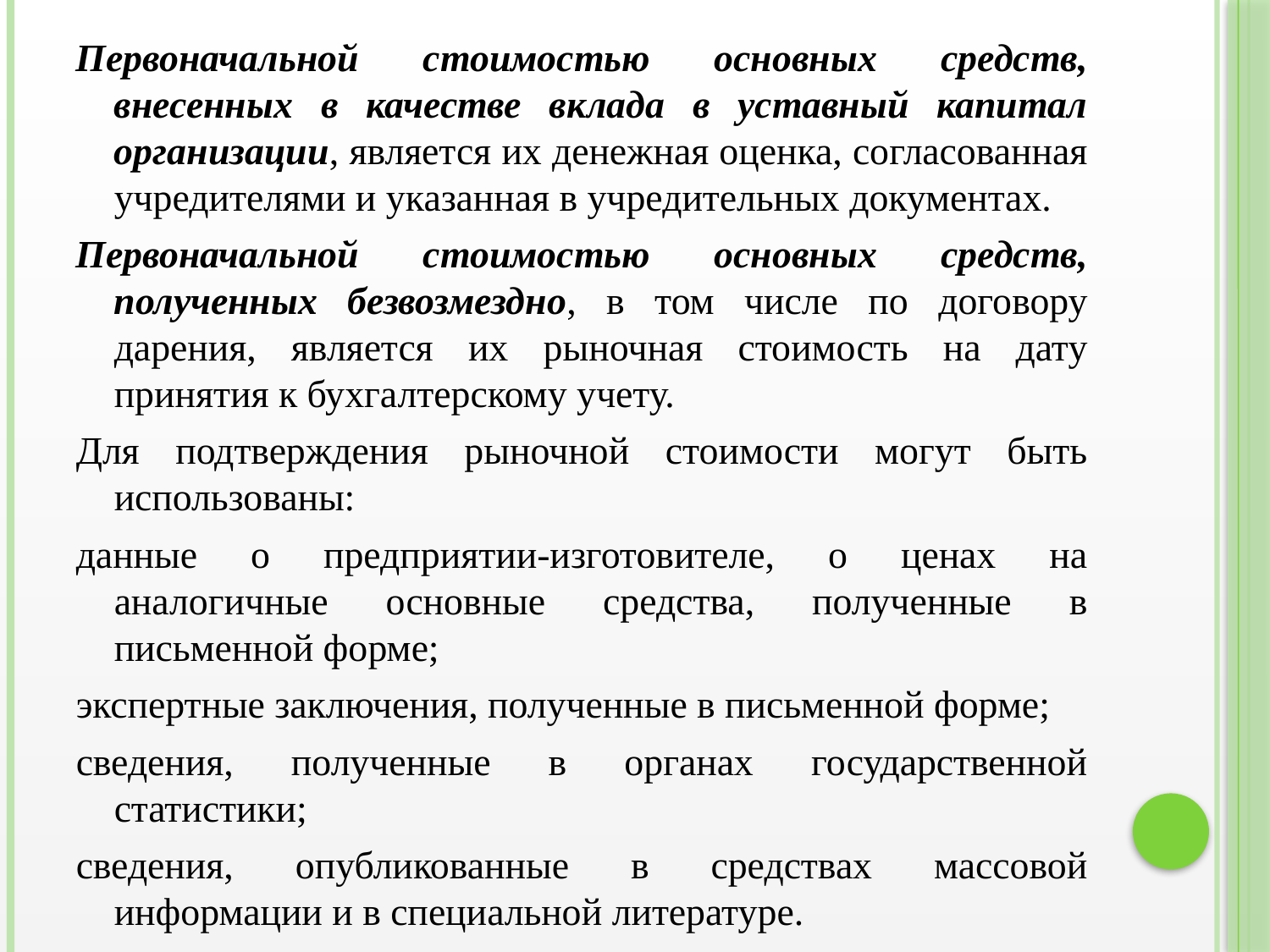

Первоначальной стоимостью основных средств, внесенных в качестве вклада в уставный капитал организации, является их денежная оценка, согласованная учредителями и указанная в учредительных документах.
Первоначальной стоимостью основных средств, полученных безвозмездно, в том числе по договору дарения, является их рыночная стоимость на дату принятия к бухгалтерскому учету.
Для подтверждения рыночной стоимости могут быть использованы:
данные о предприятии-изготовителе, о ценах на аналогичные основные средства, полученные в письменной форме;
экспертные заключения, полученные в письменной форме;
сведения, полученные в органах государственной статистики;
сведения, опубликованные в средствах массовой информации и в специальной литературе.